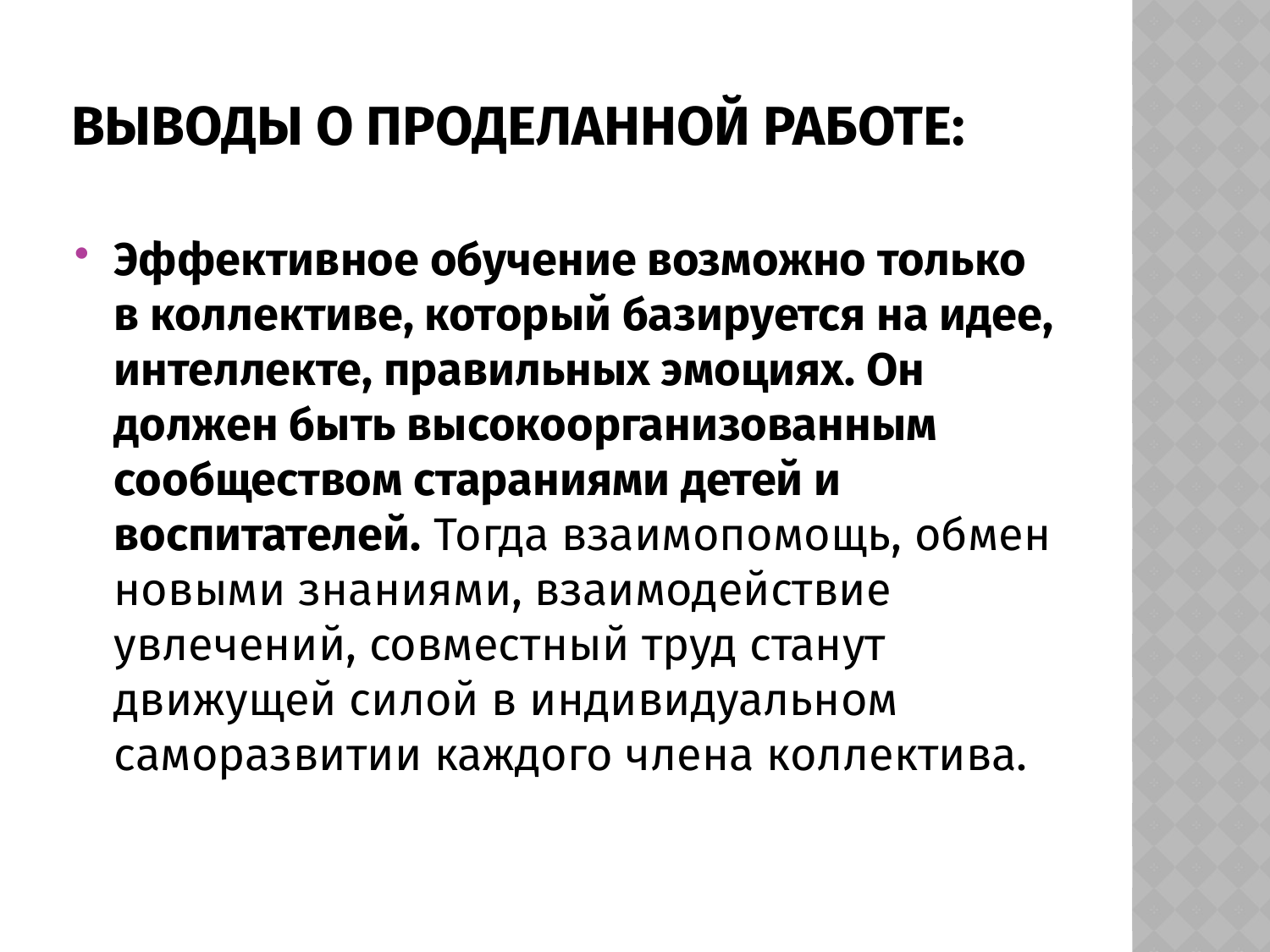

# Выводы о проделанной работе:
Эффективное обучение возможно только в коллективе, который базируется на идее, интеллекте, правильных эмоциях. Он должен быть высокоорганизованным сообществом стараниями детей и воспитателей. Тогда взаимопомощь, обмен новыми знаниями, взаимодействие увлечений, совместный труд станут движущей силой в индивидуальном саморазвитии каждого члена коллектива.